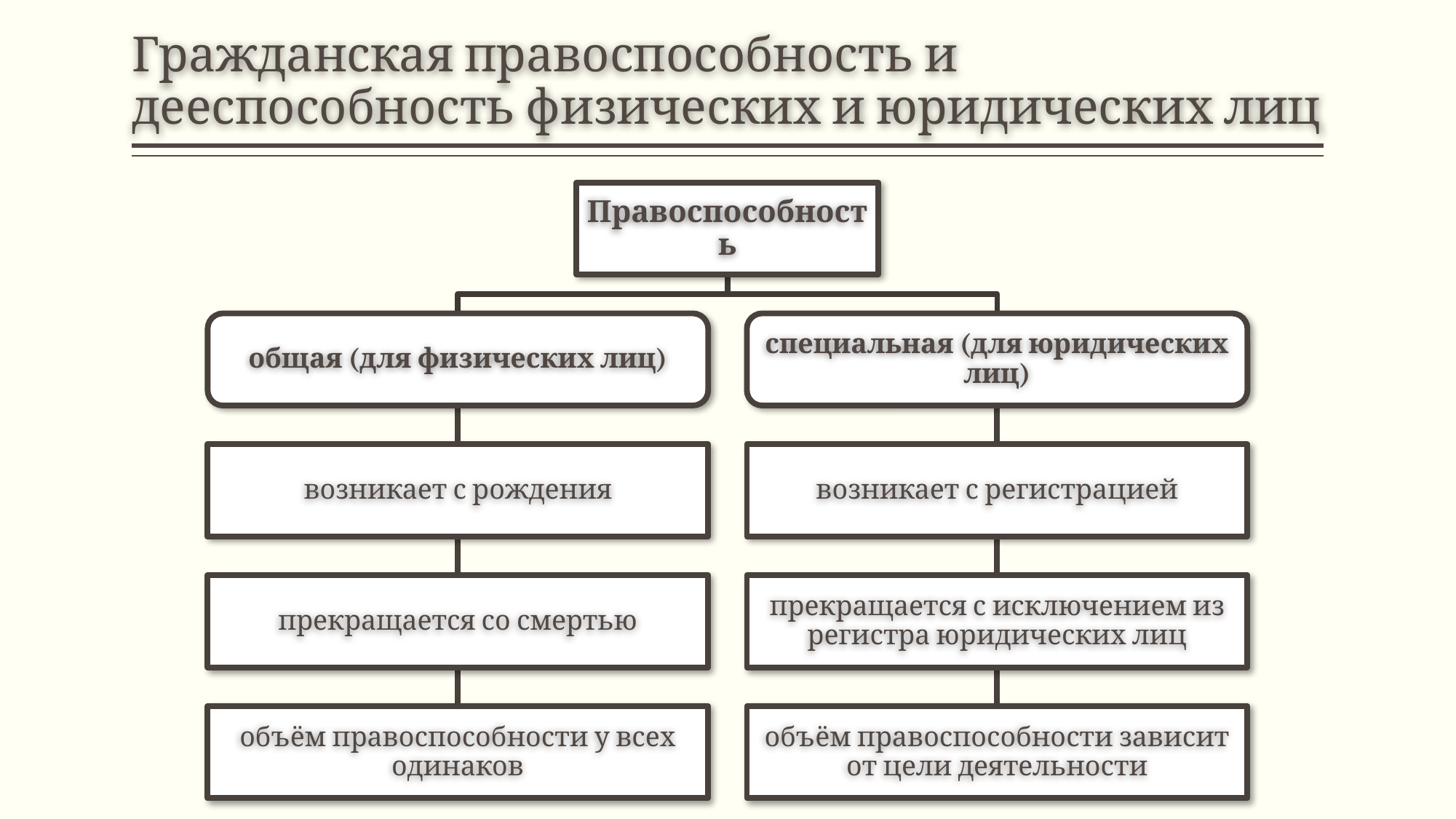

# Гражданская правоспособность и дееспособность физических и юридических лиц

Правоспособность

общая (для физических лиц)
специальная (для юридических лиц)

возникает с рождения

возникает с регистрацией

прекращается со смертью

прекращается с исключением из регистра юридических лиц

объём правоспособности у всех одинаков

объём правоспособности зависит от цели деятельности